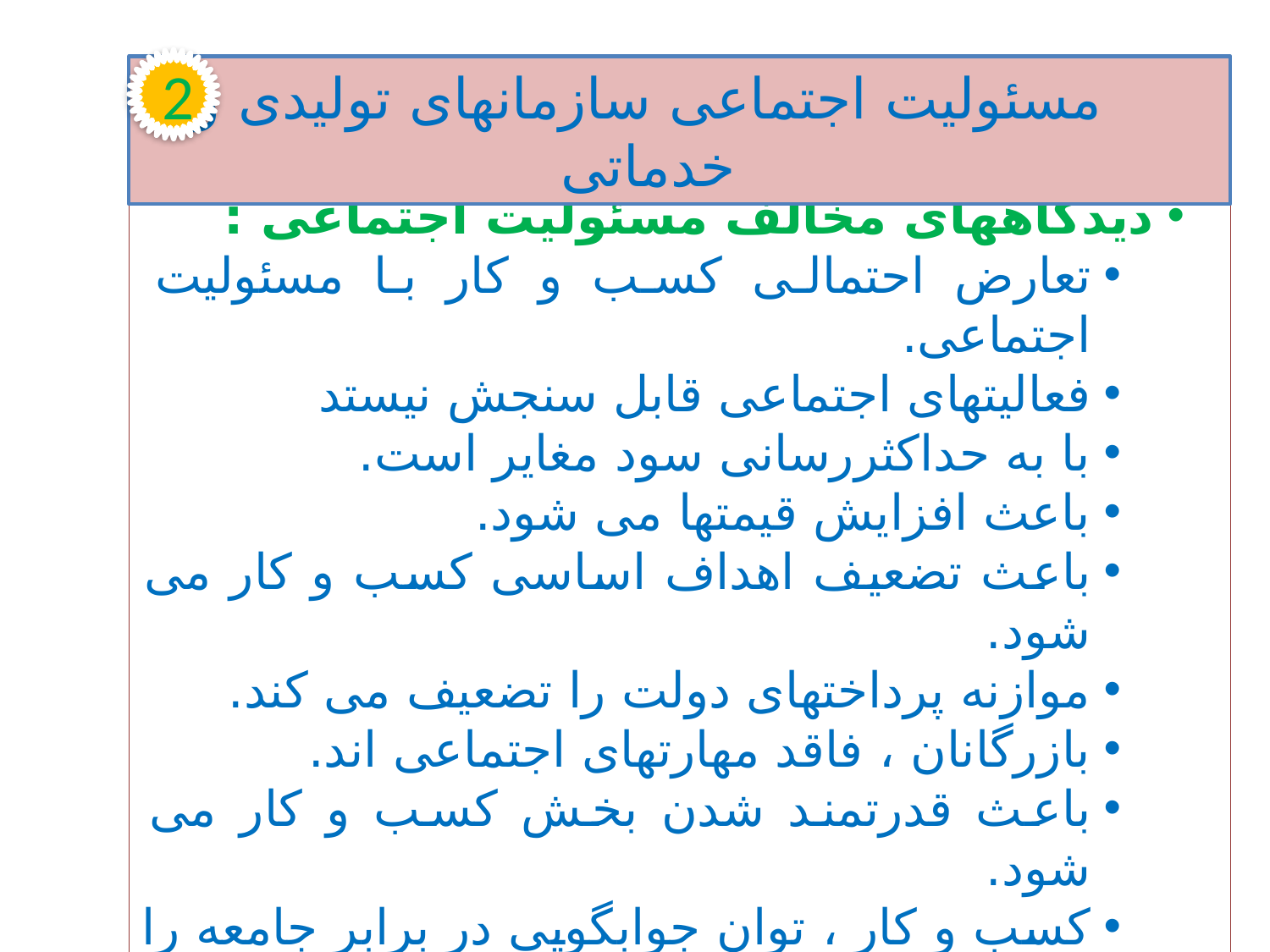

2
مسئولیت اجتماعی سازمانهای تولیدی و خدماتی
دیدگاههای مخالف مسئولیت اجتماعی :
تعارض احتمالی کسب و کار با مسئولیت اجتماعی.
فعالیتهای اجتماعی قابل سنجش نیستد
با به حداکثررسانی سود مغایر است.
باعث افزایش قیمتها می شود.
باعث تضعیف اهداف اساسی کسب و کار می شود.
موازنه پرداختهای دولت را تضعیف می کند.
بازرگانان ، فاقد مهارتهای اجتماعی اند.
باعث قدرتمند شدن بخش کسب و کار می شود.
کسب و کار ، توان جوابگویی در برابر جامعه را ندارد.
فاقد حمایت گسترده مردمی است.